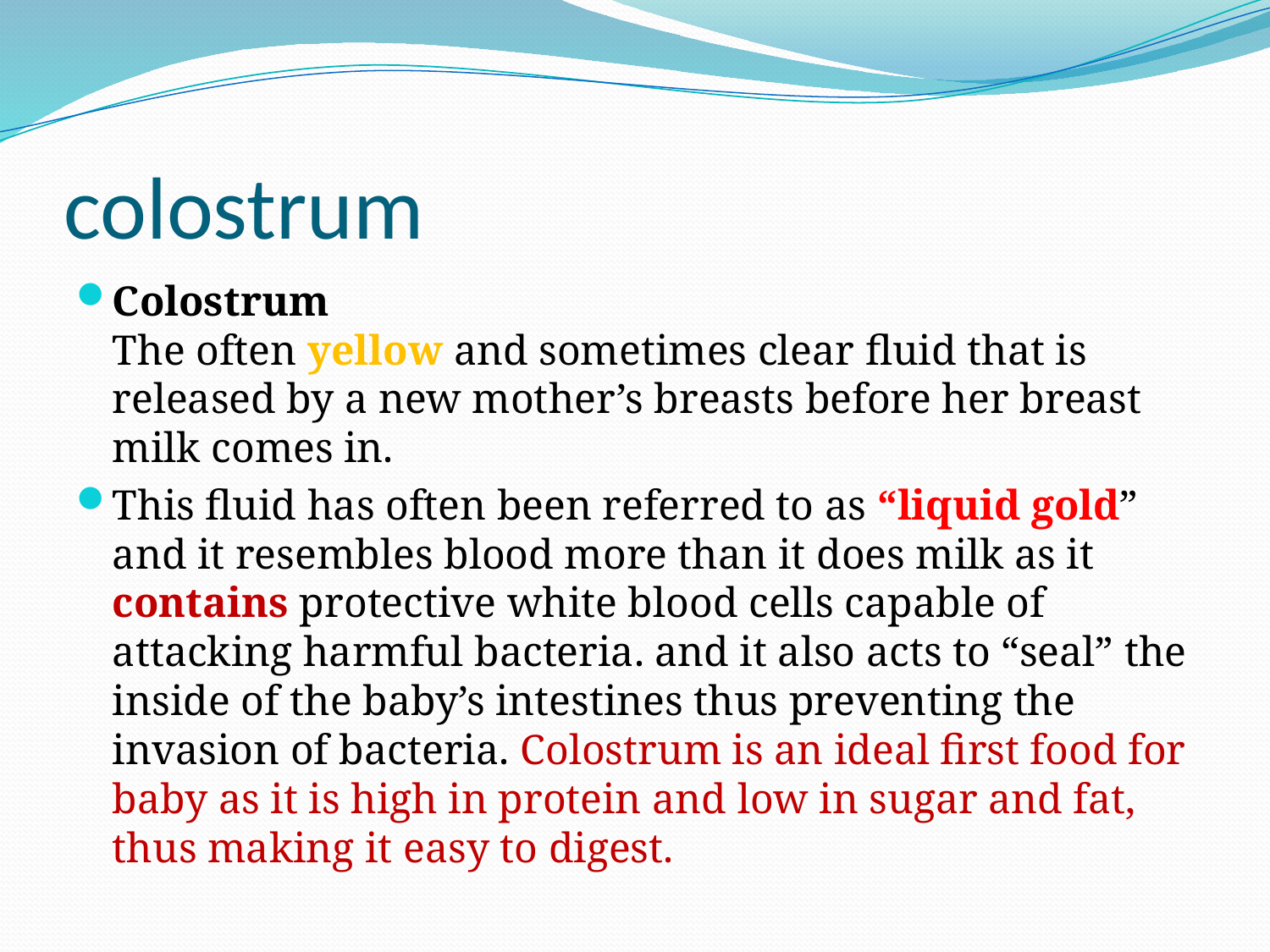

# colostrum
Colostrum
The often yellow and sometimes clear fluid that is released by a new mother’s breasts before her breast milk comes in.
This fluid has often been referred to as “liquid gold” and it resembles blood more than it does milk as it contains protective white blood cells capable of attacking harmful bacteria. and it also acts to “seal” the inside of the baby’s intestines thus preventing the invasion of bacteria. Colostrum is an ideal first food for baby as it is high in protein and low in sugar and fat, thus making it easy to digest.